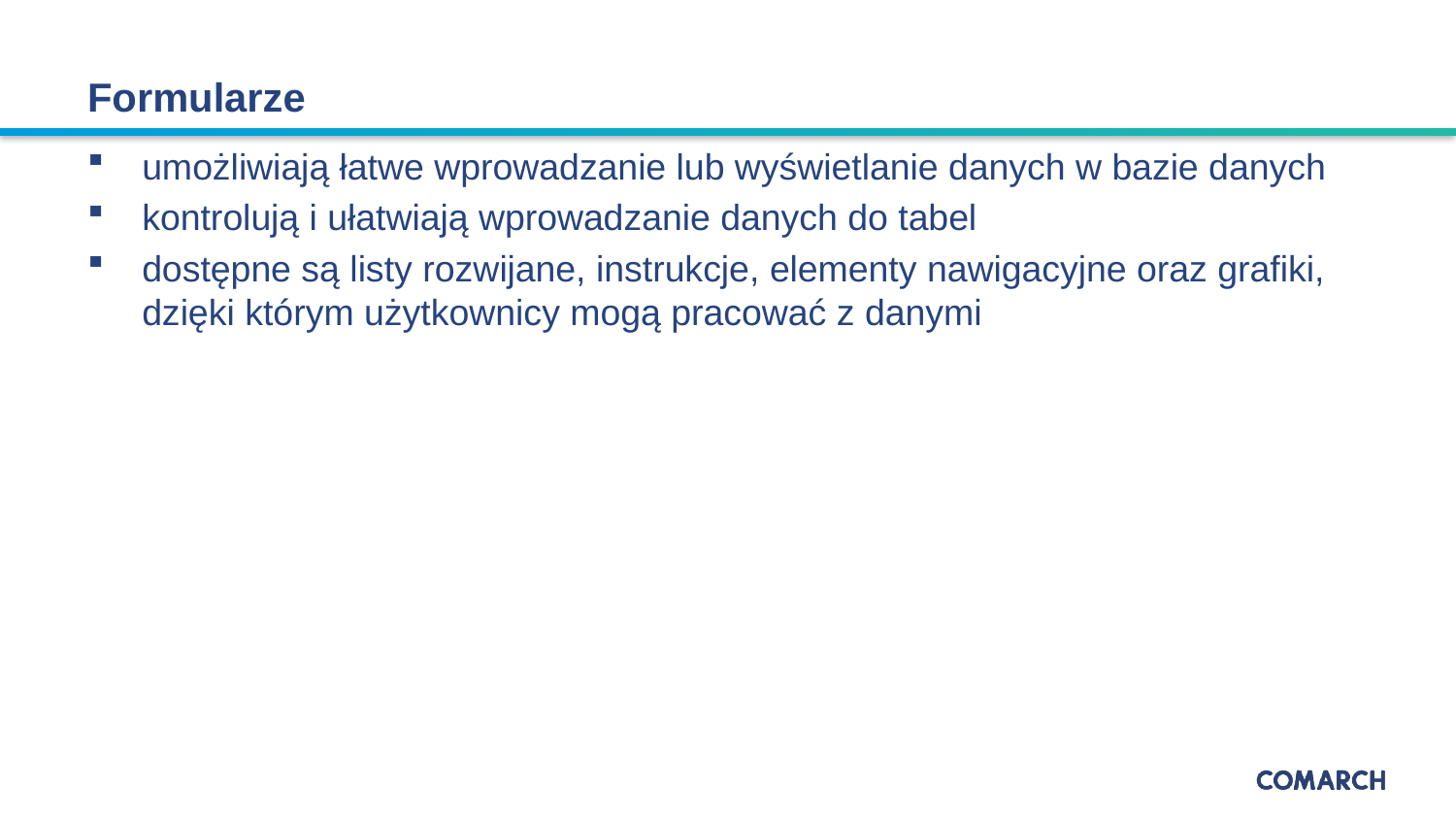

# Formularze
umożliwiają łatwe wprowadzanie lub wyświetlanie danych w bazie danych
kontrolują i ułatwiają wprowadzanie danych do tabel
dostępne są listy rozwijane, instrukcje, elementy nawigacyjne oraz grafiki, dzięki którym użytkownicy mogą pracować z danymi